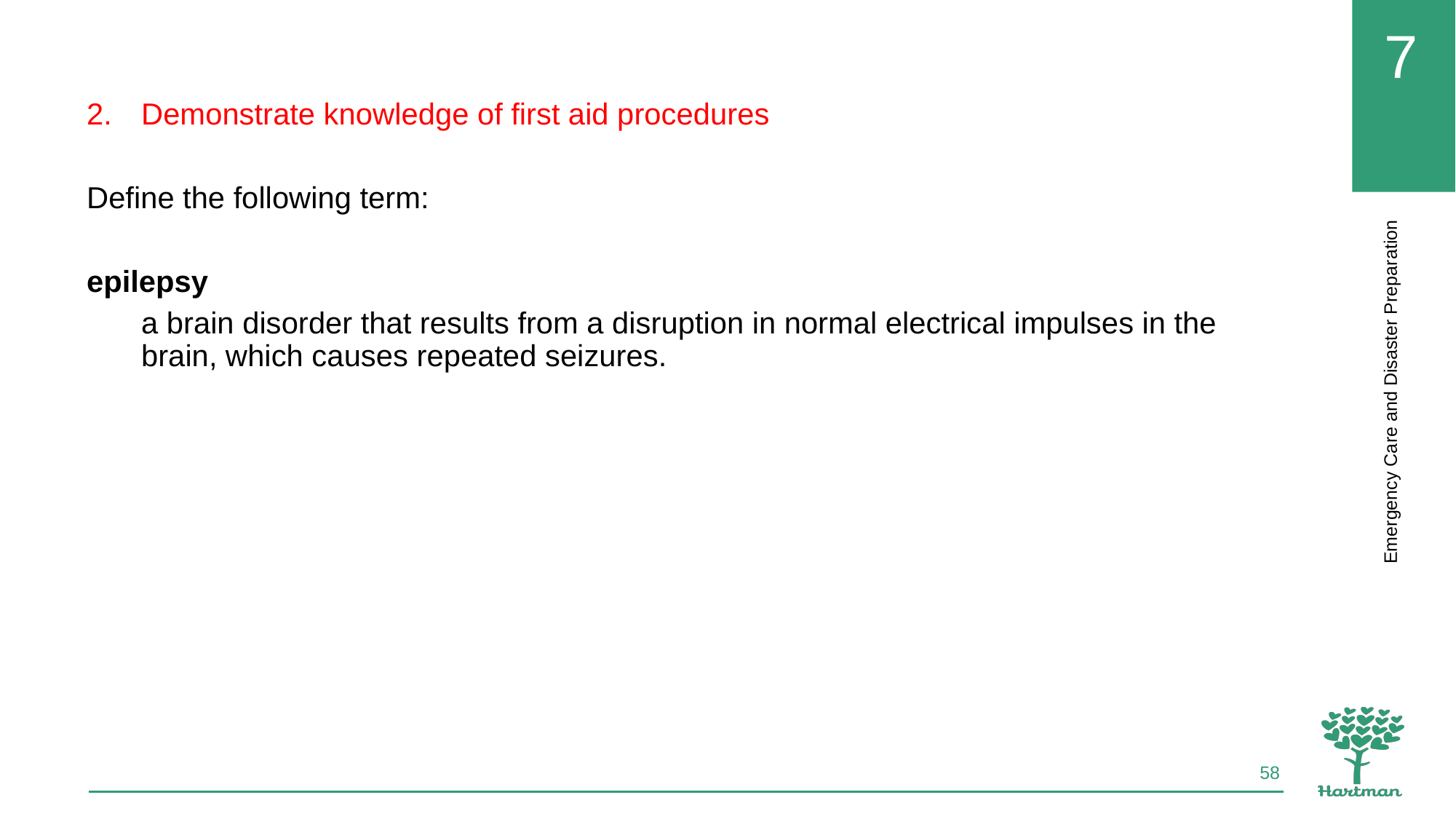

Demonstrate knowledge of first aid procedures

Define the following term:

epilepsy
a brain disorder that results from a disruption in normal electrical impulses in the brain, which causes repeated seizures.

58